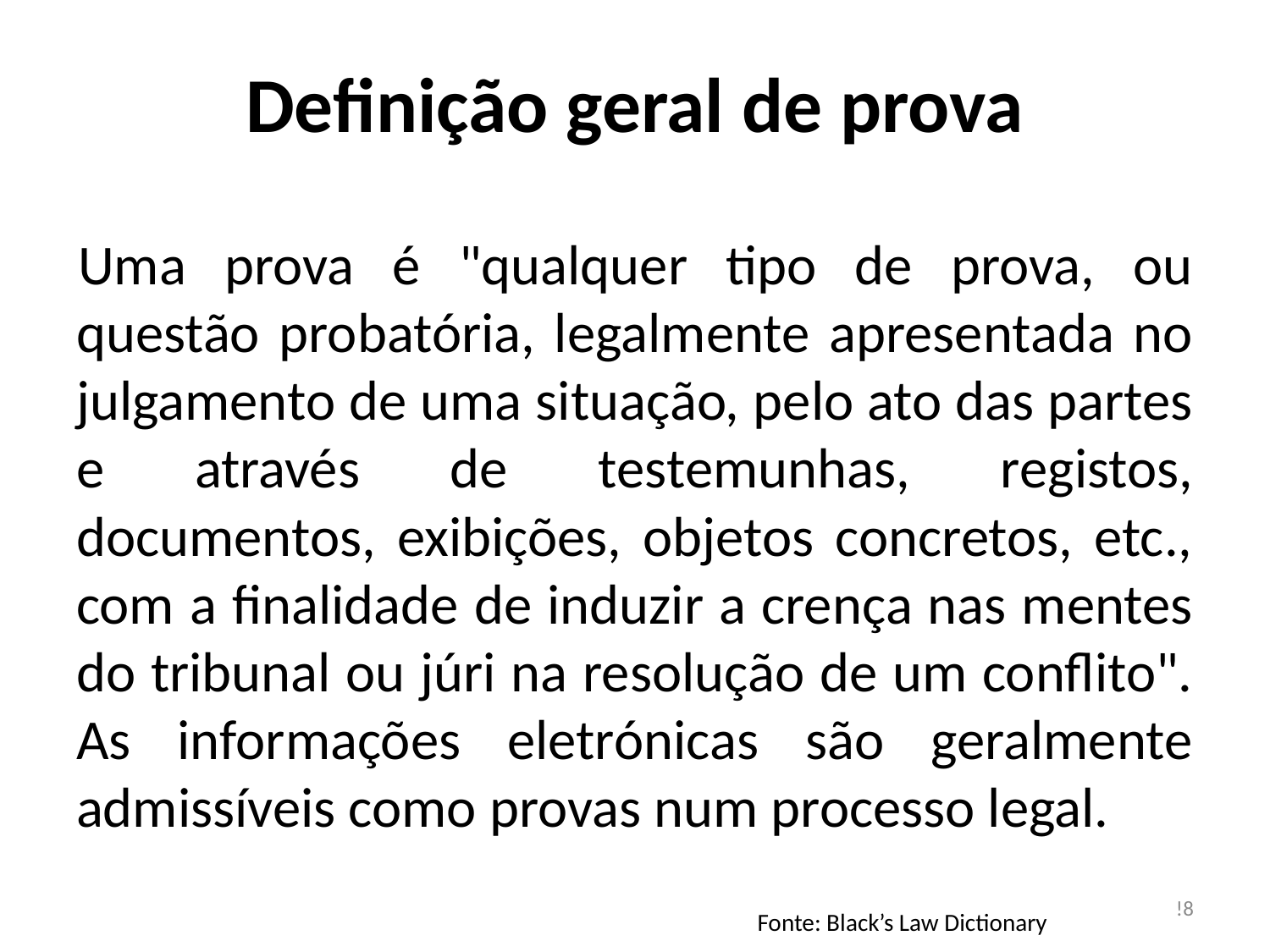

# Definição geral de prova
Uma prova é "qualquer tipo de prova, ou questão probatória, legalmente apresentada no julgamento de uma situação, pelo ato das partes e através de testemunhas, registos, documentos, exibições, objetos concretos, etc., com a finalidade de induzir a crença nas mentes do tribunal ou júri na resolução de um conflito". As informações eletrónicas são geralmente admissíveis como provas num processo legal.
!8
Fonte: Black’s Law Dictionary